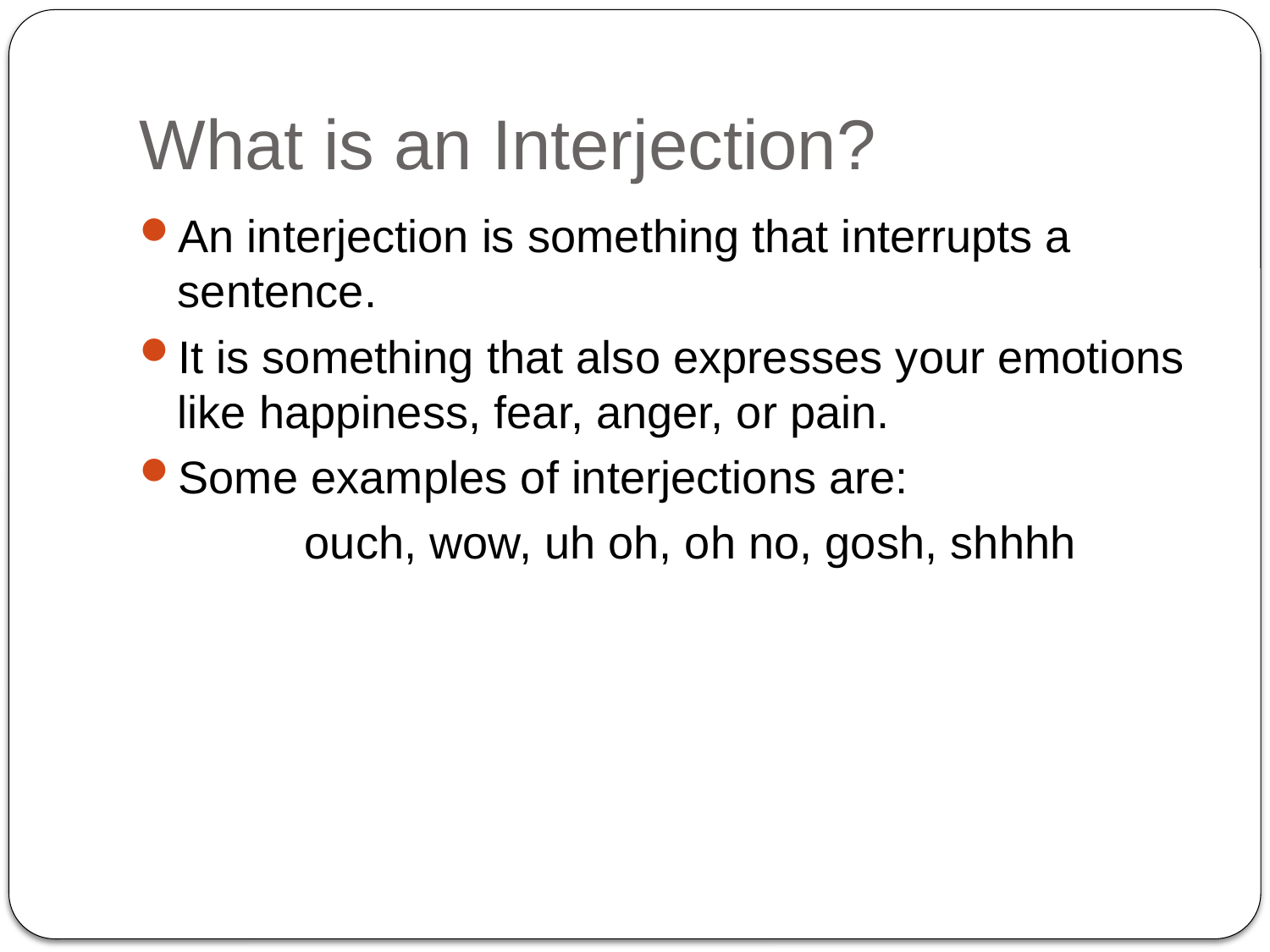

# What is an Interjection?
An interjection is something that interrupts a sentence.
It is something that also expresses your emotions like happiness, fear, anger, or pain.
Some examples of interjections are:
		ouch, wow, uh oh, oh no, gosh, shhhh